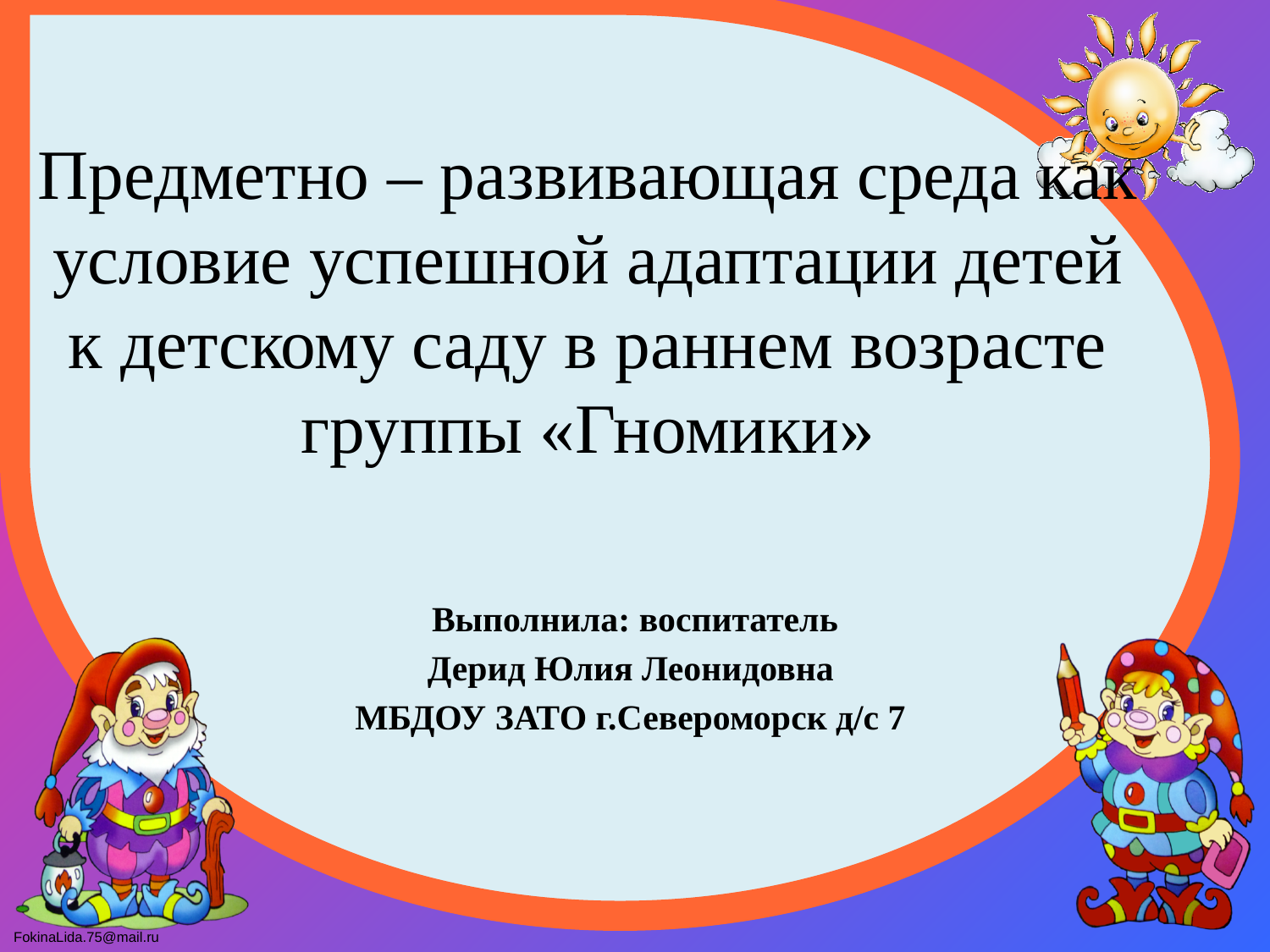

# Предметно – развивающая среда как условие успешной адаптации детей к детскому саду в раннем возрасте группы «Гномики»

Выполнила: воспитатель
Дерид Юлия Леонидовна
МБДОУ ЗАТО г.Североморск д/с 7